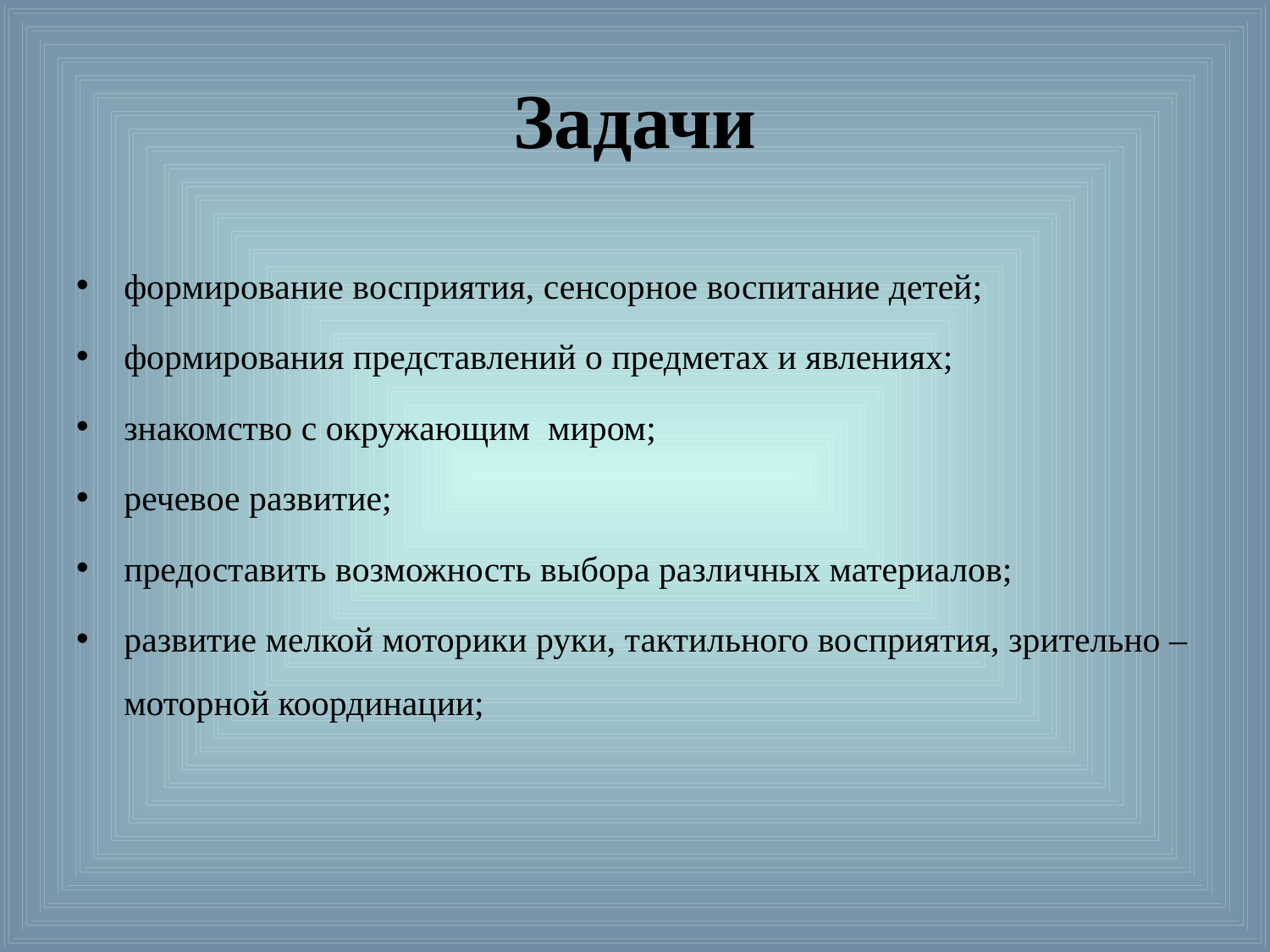

# Задачи
формирование восприятия, сенсорное воспитание детей;
формирования представлений о предметах и явлениях;
знакомство с окружающим  миром;
речевое развитие;
предоставить возможность выбора различных материалов;
развитие мелкой моторики руки, тактильного восприятия, зрительно – моторной координации;